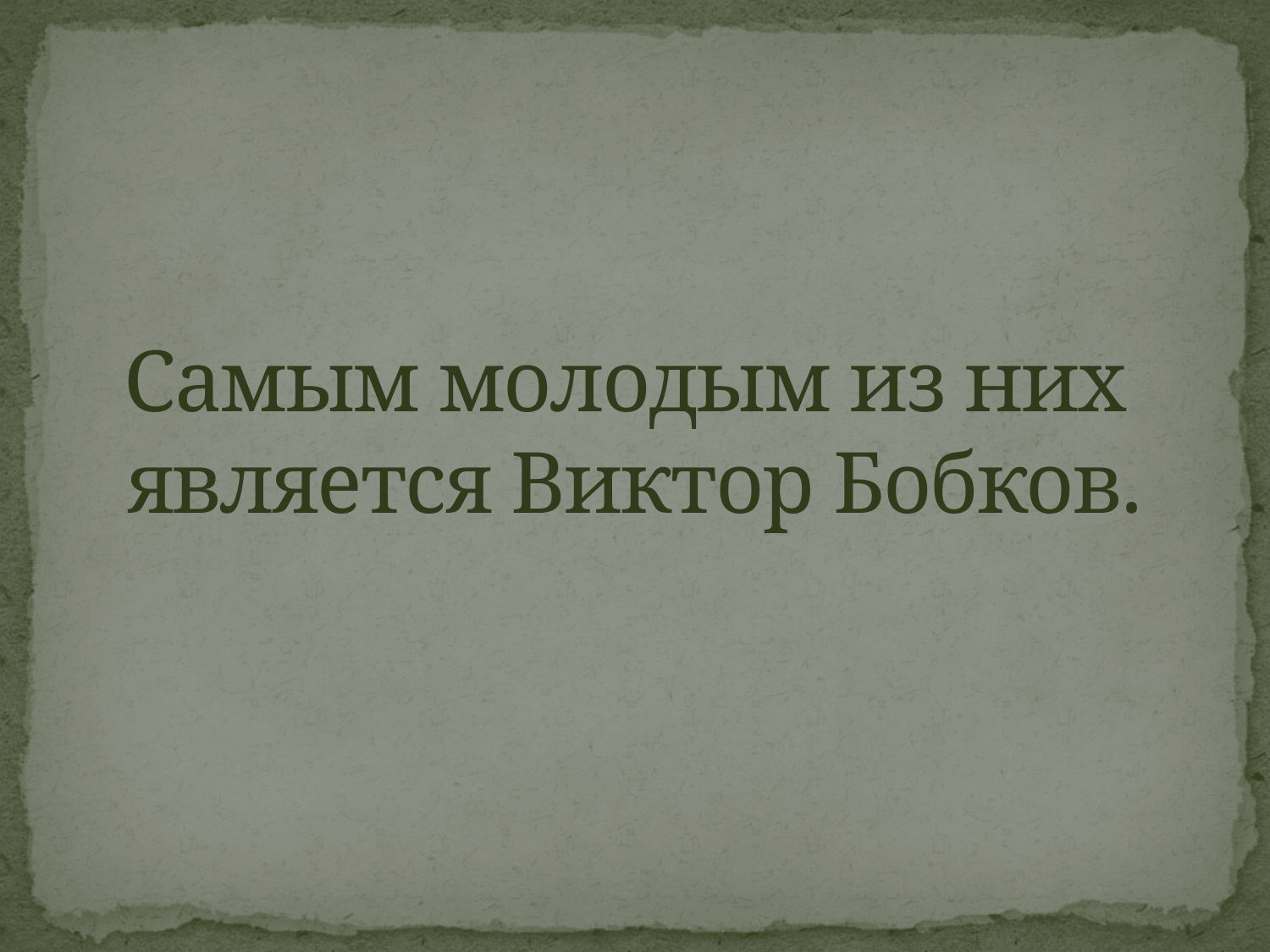

# Самым молодым из них  является Виктор Бобков.